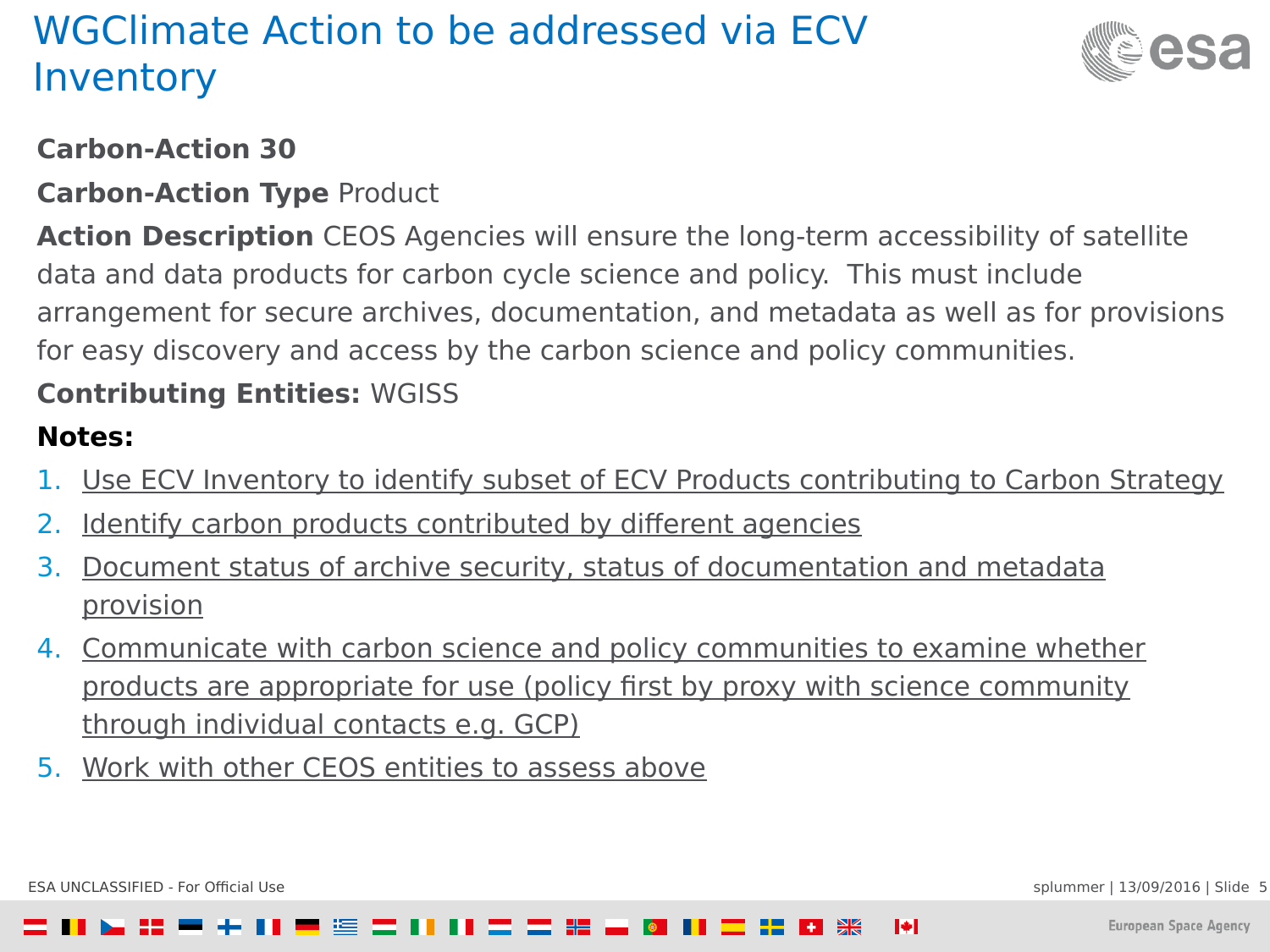

# WGClimate Action to be addressed via ECV Inventory
Carbon-Action 30
Carbon-Action Type Product
Action Description CEOS Agencies will ensure the long-term accessibility of satellite data and data products for carbon cycle science and policy.  This must include arrangement for secure archives, documentation, and metadata as well as for provisions for easy discovery and access by the carbon science and policy communities.
Contributing Entities: WGISS
Notes:
Use ECV Inventory to identify subset of ECV Products contributing to Carbon Strategy
Identify carbon products contributed by different agencies
Document status of archive security, status of documentation and metadata provision
Communicate with carbon science and policy communities to examine whether products are appropriate for use (policy first by proxy with science community through individual contacts e.g. GCP)
Work with other CEOS entities to assess above